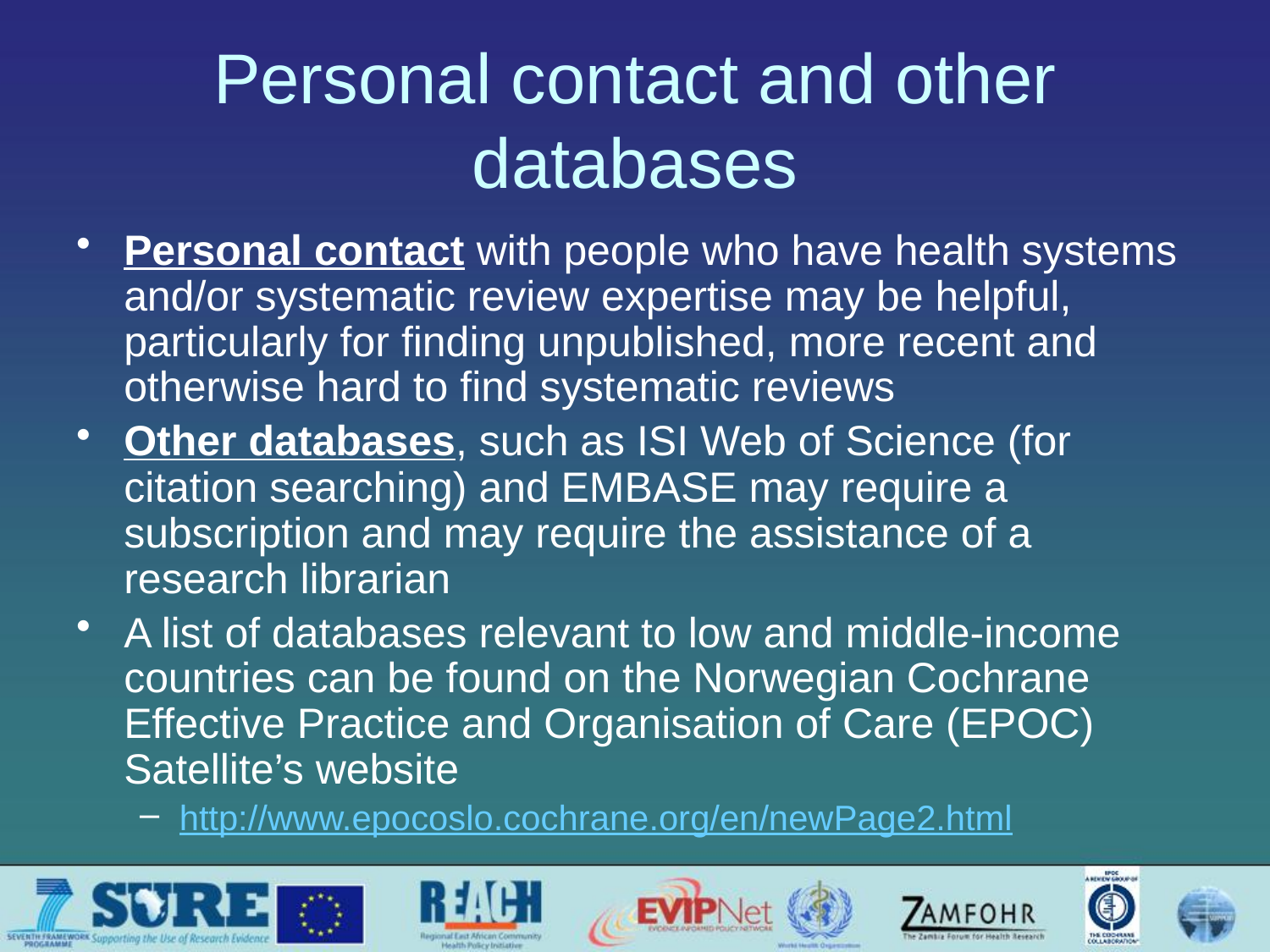

# Personal contact and other databases
Personal contact with people who have health systems and/or systematic review expertise may be helpful, particularly for finding unpublished, more recent and otherwise hard to find systematic reviews
Other databases, such as ISI Web of Science (for citation searching) and EMBASE may require a subscription and may require the assistance of a research librarian
A list of databases relevant to low and middle-income countries can be found on the Norwegian Cochrane Effective Practice and Organisation of Care (EPOC) Satellite’s website
http://www.epocoslo.cochrane.org/en/newPage2.html